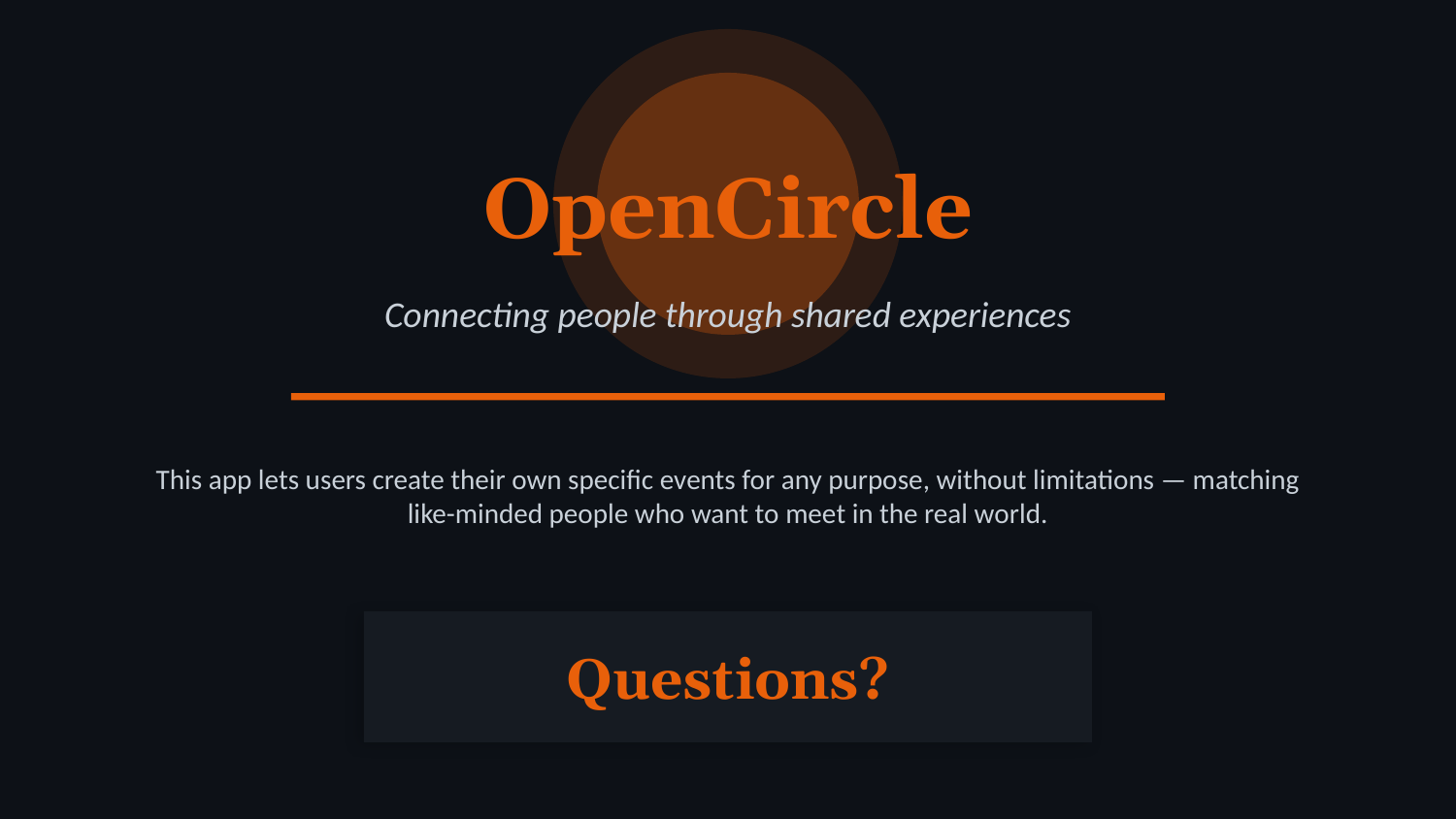

OpenCircle
Connecting people through shared experiences

This app lets users create their own specific events for any purpose, without limitations — matching like-minded people who want to meet in the real world.

Questions?